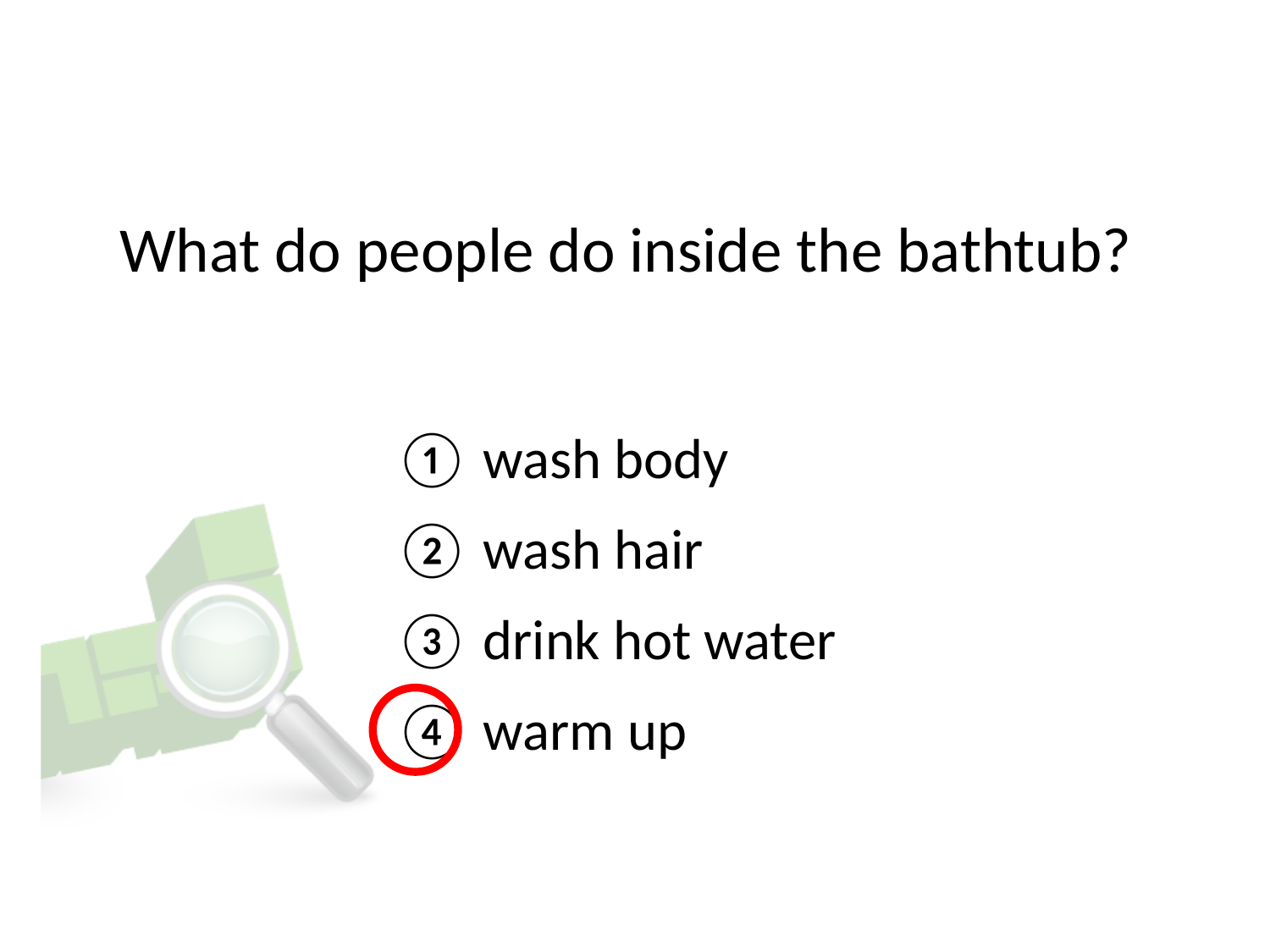

# What do people do inside the bathtub?
① wash body
② wash hair
③ drink hot water
④ warm up